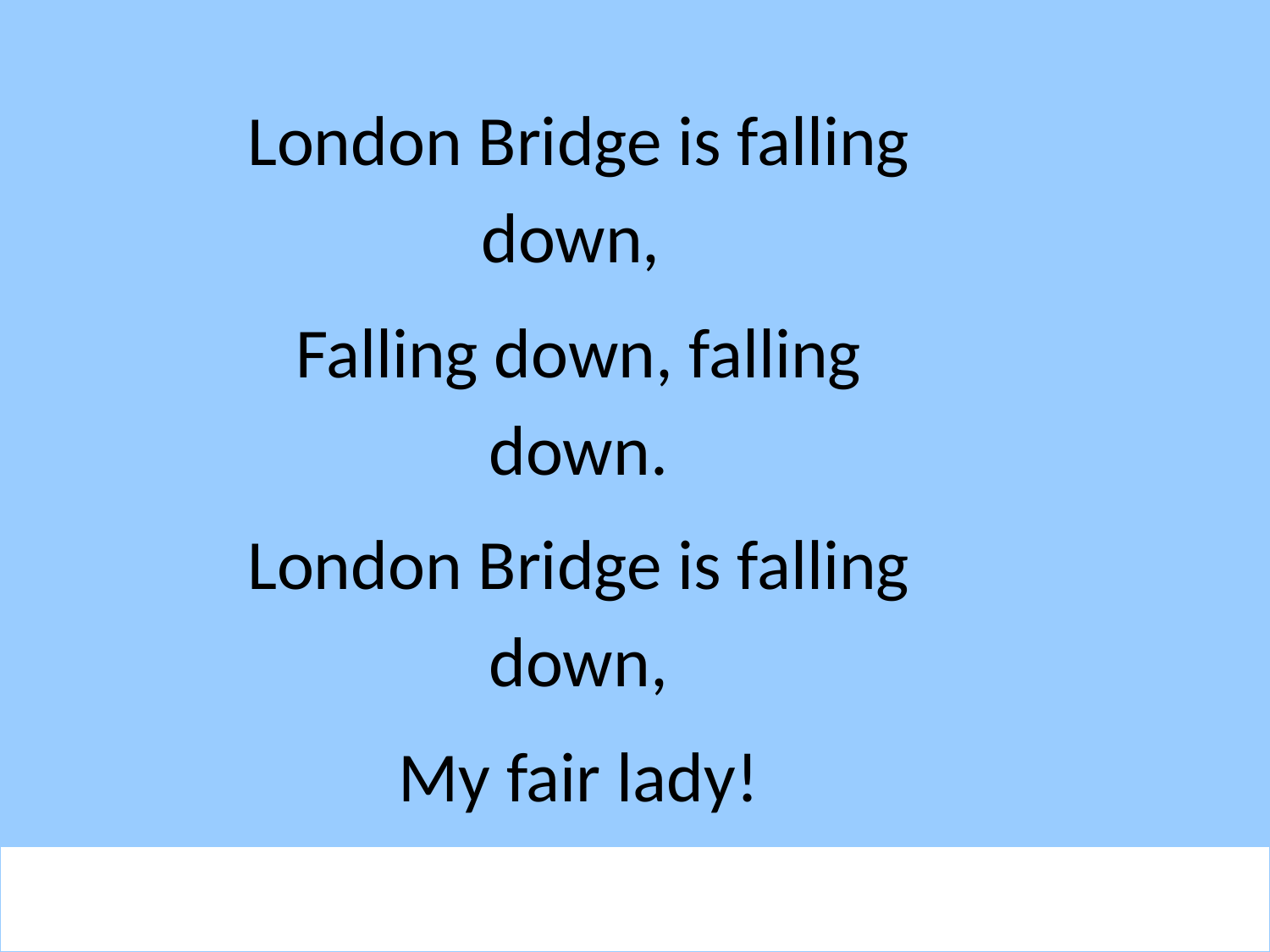

London Bridge is falling down,
Falling down, falling down.
London Bridge is falling down,
My fair lady!